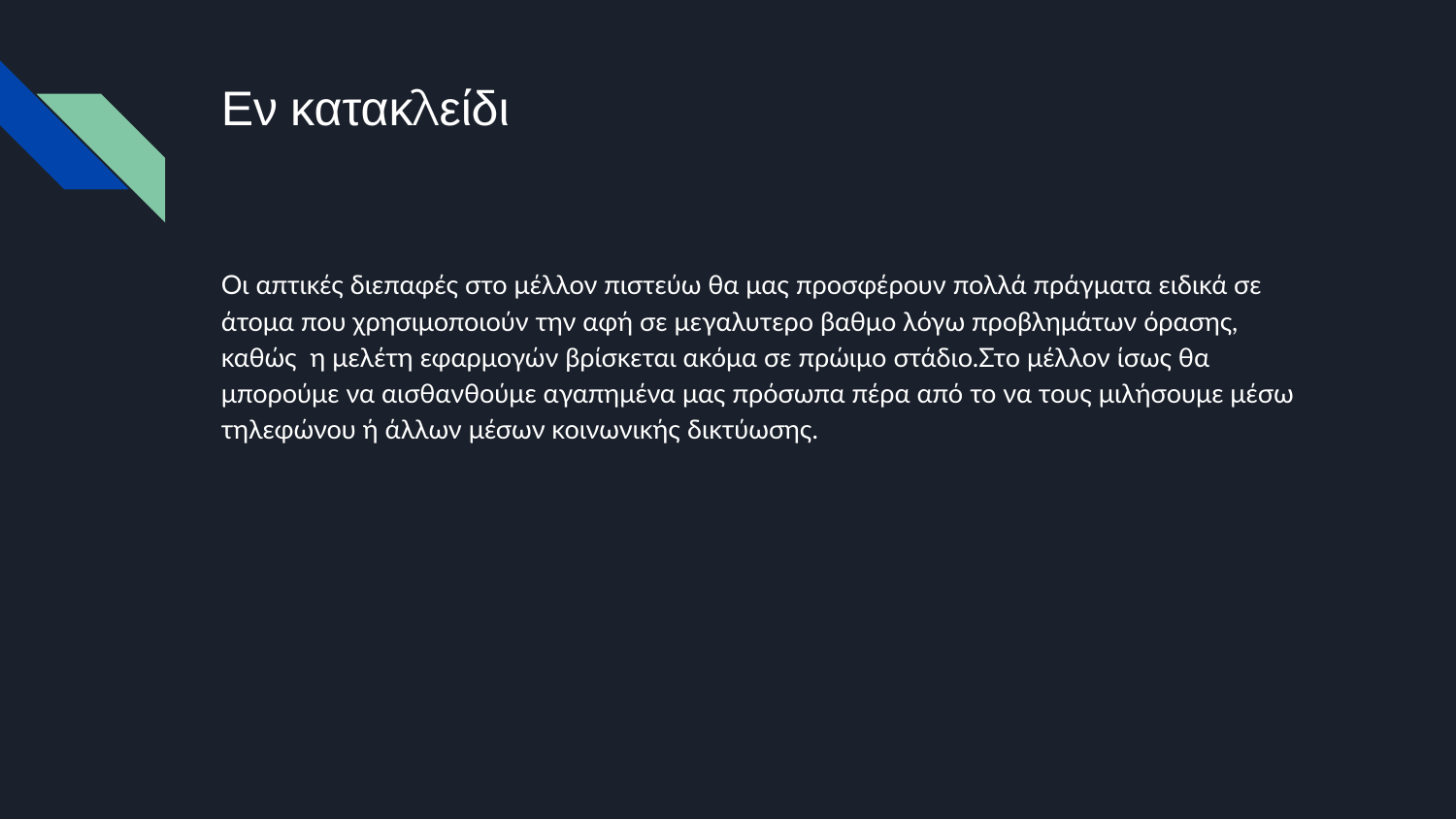

# Εν κατακλείδι
Οι απτικές διεπαφές στο μέλλον πιστεύω θα μας προσφέρουν πολλά πράγματα ειδικά σε άτομα που χρησιμοποιούν την αφή σε μεγαλυτερο βαθμο λόγω προβλημάτων όρασης, καθώς  η μελέτη εφαρμογών βρίσκεται ακόμα σε πρώιμο στάδιο.Στο μέλλον ίσως θα μπορούμε να αισθανθούμε αγαπημένα μας πρόσωπα πέρα από το να τους μιλήσουμε μέσω τηλεφώνου ή άλλων μέσων κοινωνικής δικτύωσης.